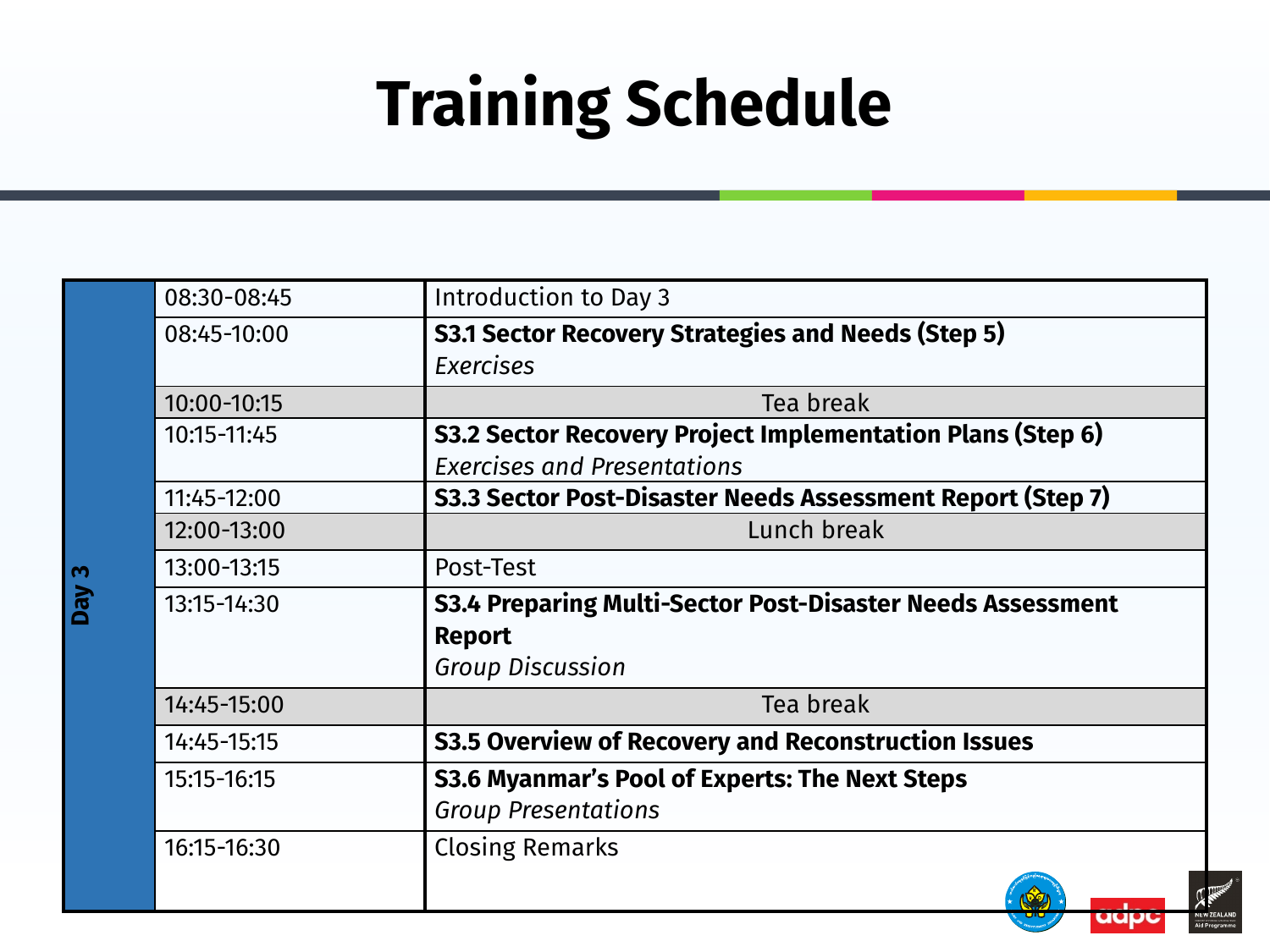

# Training Schedule
| Day 3 | 08:30-08:45 | Introduction to Day 3 |
| --- | --- | --- |
|  | 08:45-10:00 | S3.1 Sector Recovery Strategies and Needs (Step 5) Exercises |
|  | 10:00-10:15 | Tea break |
|  | 10:15-11:45 | S3.2 Sector Recovery Project Implementation Plans (Step 6) Exercises and Presentations |
|  | 11:45-12:00 | S3.3 Sector Post-Disaster Needs Assessment Report (Step 7) |
|  | 12:00-13:00 | Lunch break |
|  | 13:00-13:15 | Post-Test |
|  | 13:15-14:30 | S3.4 Preparing Multi-Sector Post-Disaster Needs Assessment Report Group Discussion |
|  | 14:45-15:00 | Tea break |
|  | 14:45-15:15 | S3.5 Overview of Recovery and Reconstruction Issues |
|  | 15:15-16:15 | S3.6 Myanmar’s Pool of Experts: The Next Steps Group Presentations |
|  | 16:15-16:30 | Closing Remarks |